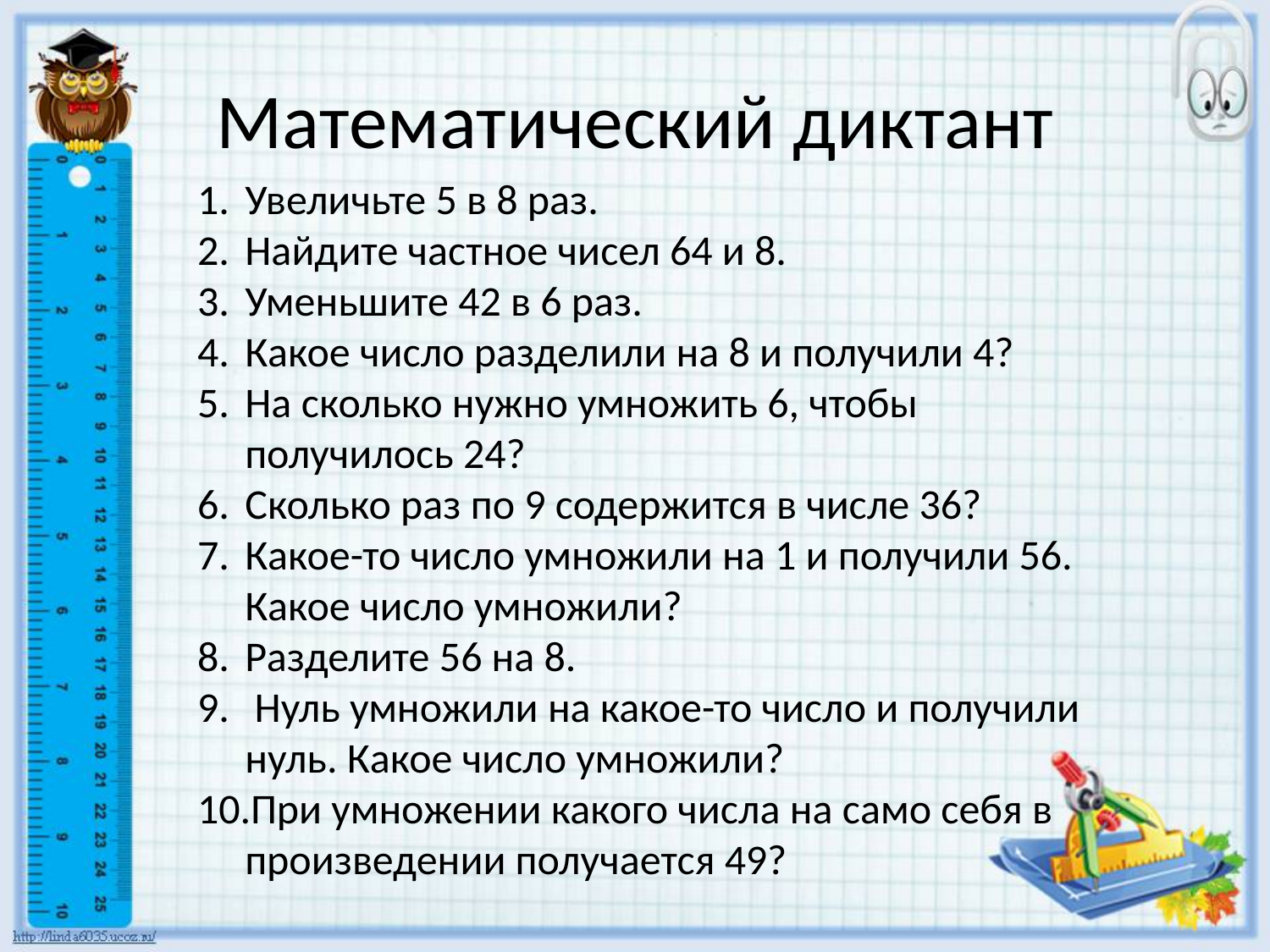

# Математический диктант
Увеличьте 5 в 8 раз.
Найдите частное чисел 64 и 8.
Уменьшите 42 в 6 раз.
Какое число разделили на 8 и получили 4?
На сколько нужно умножить 6, чтобы получилось 24?
Сколько раз по 9 содержится в числе 36?
Какое-то число умножили на 1 и получили 56. Какое число умножили?
Разделите 56 на 8.
 Нуль умножили на какое-то число и получили нуль. Какое число умножили?
При умножении какого числа на само себя в произведении получается 49?